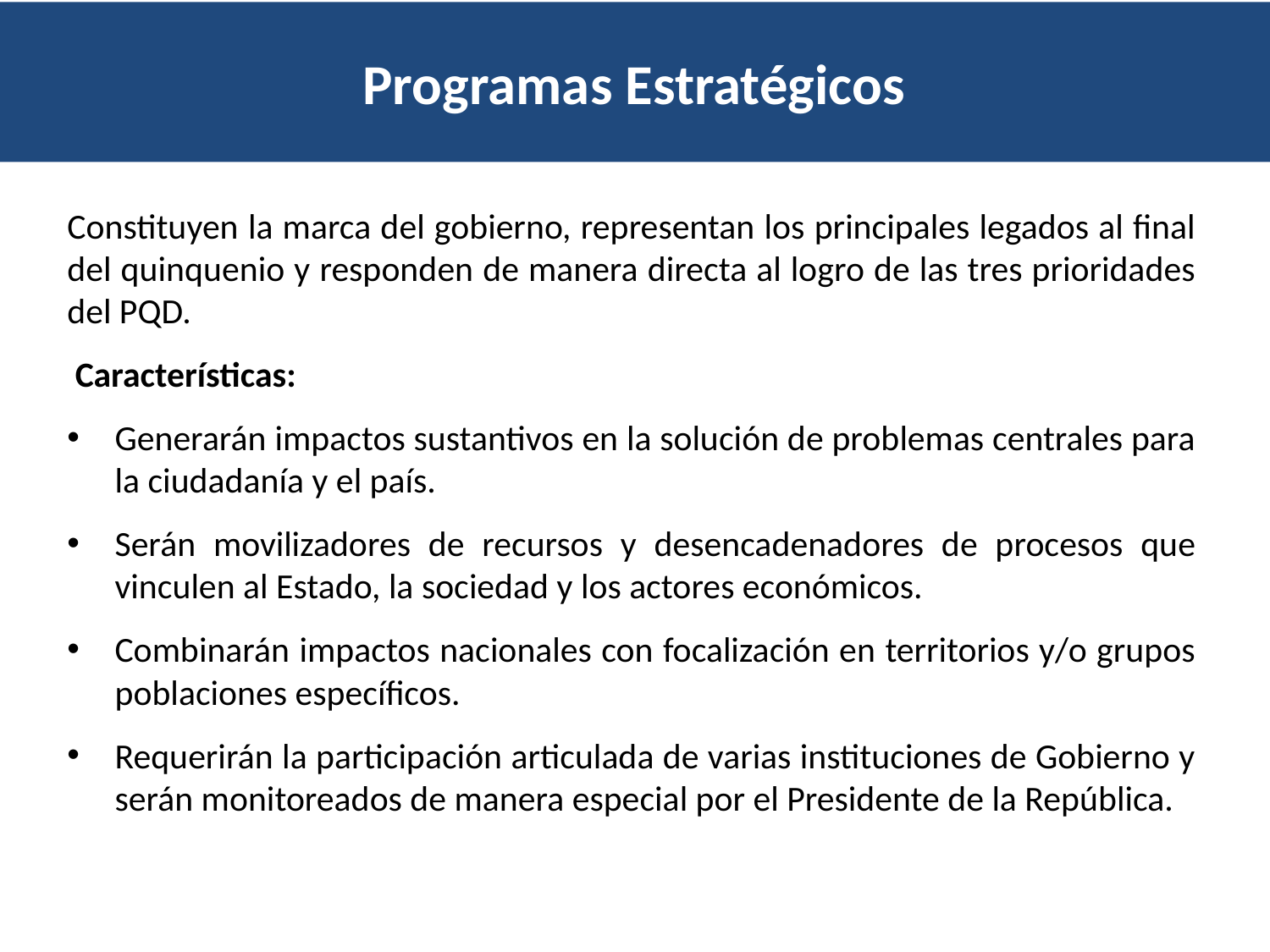

Programas Estratégicos
Constituyen la marca del gobierno, representan los principales legados al final del quinquenio y responden de manera directa al logro de las tres prioridades del PQD.
 Características:
Generarán impactos sustantivos en la solución de problemas centrales para la ciudadanía y el país.
Serán movilizadores de recursos y desencadenadores de procesos que vinculen al Estado, la sociedad y los actores económicos.
Combinarán impactos nacionales con focalización en territorios y/o grupos poblaciones específicos.
Requerirán la participación articulada de varias instituciones de Gobierno y serán monitoreados de manera especial por el Presidente de la República.